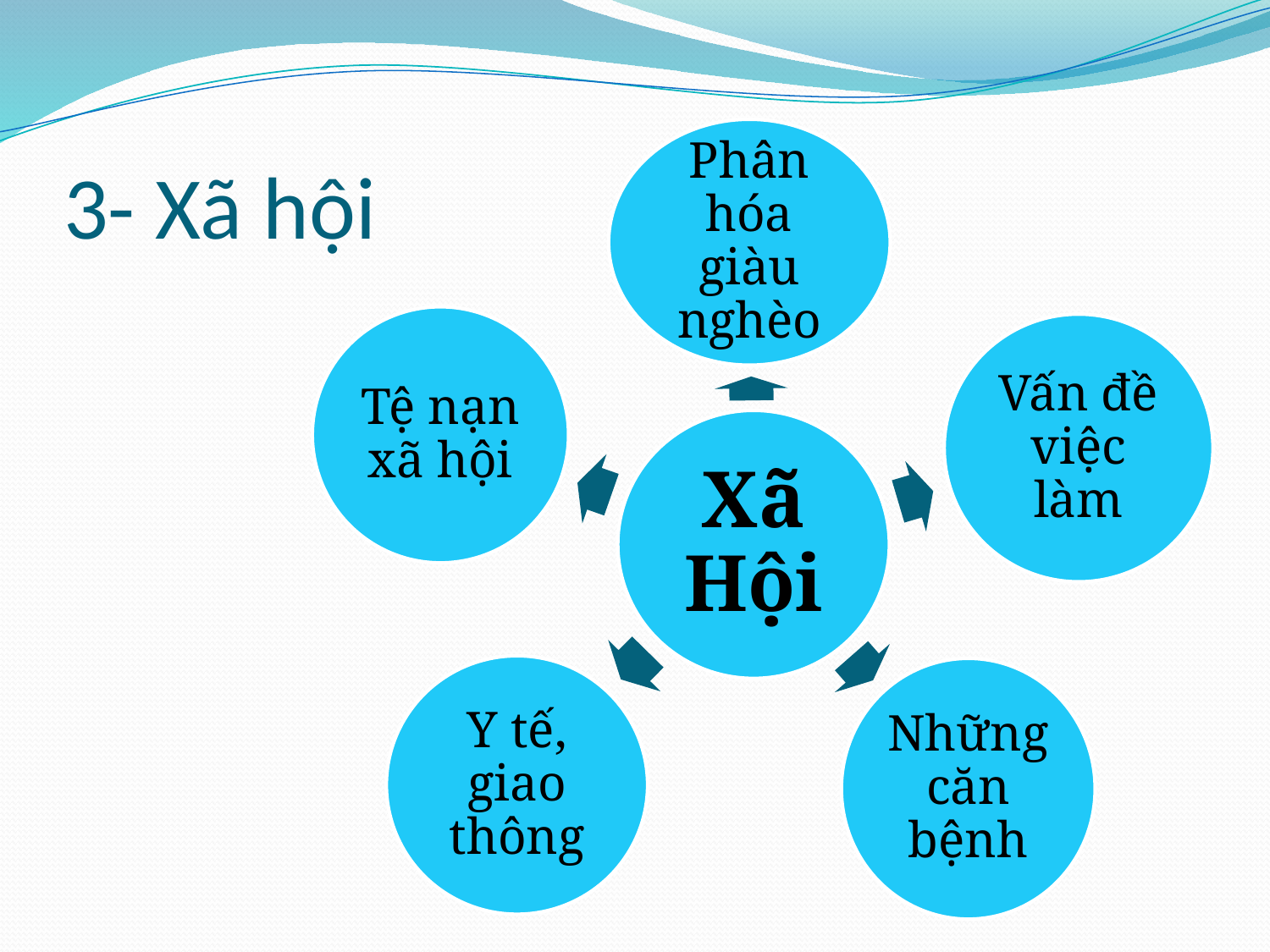

# 3- Xã hội
Xã Hội

Phân hóa giàu nghèo

Vấn đề việc làm

Những căn bệnh

Y tế, giao thông

Tệ nạn xã hội